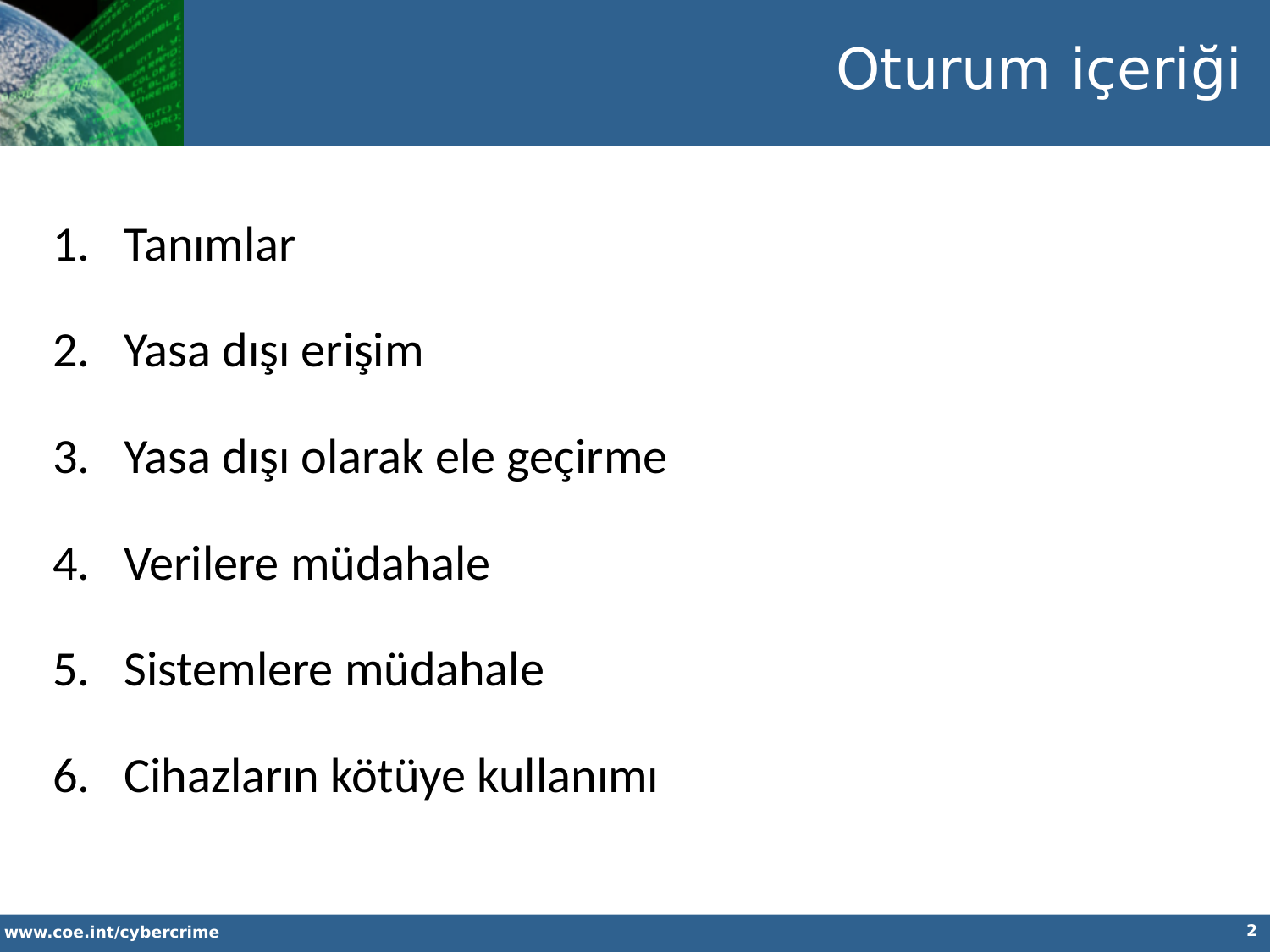

Oturum içeriği
Tanımlar
Yasa dışı erişim
Yasa dışı olarak ele geçirme
Verilere müdahale
Sistemlere müdahale
Cihazların kötüye kullanımı